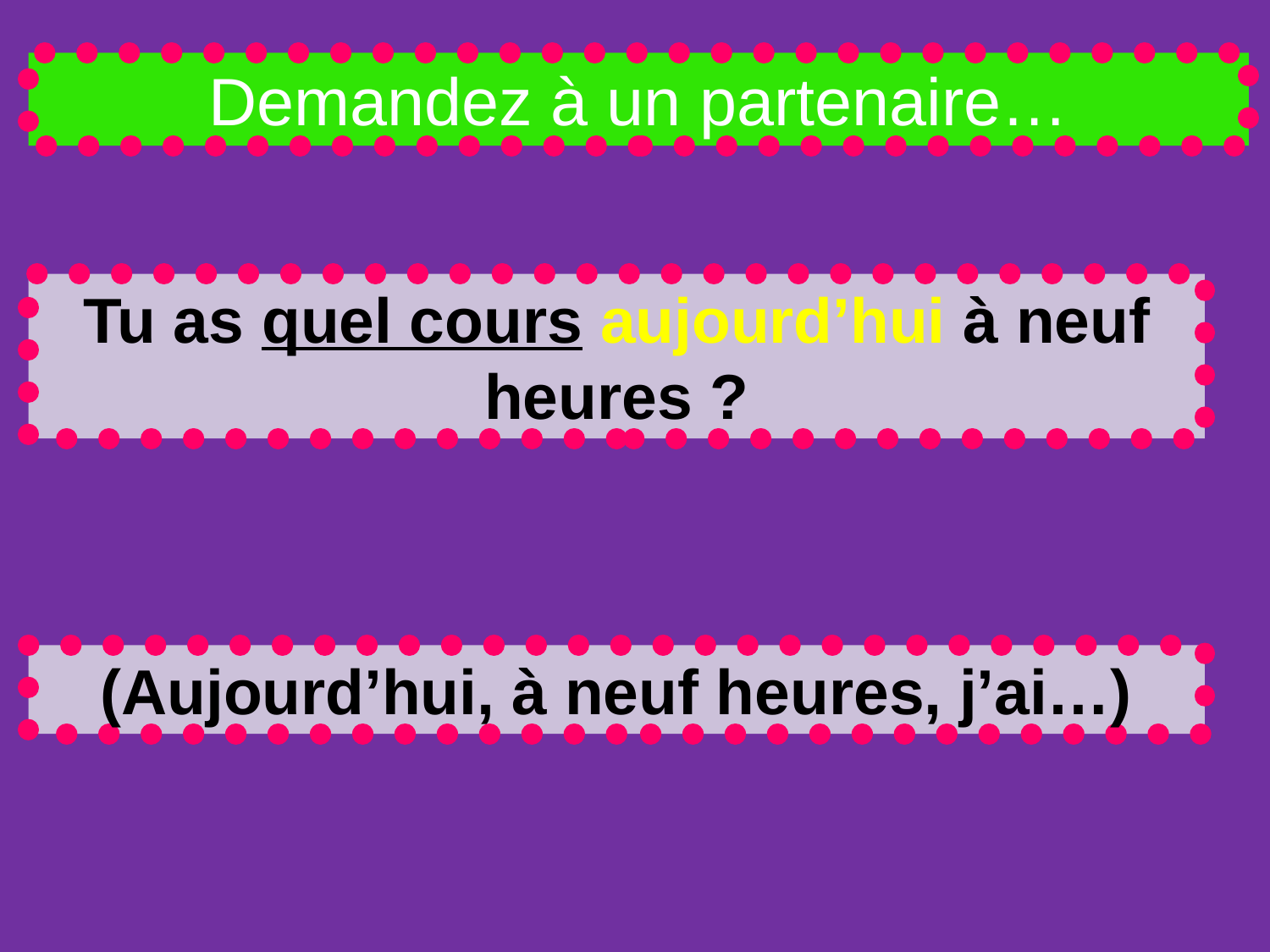

Demandez à un partenaire…
Tu as quel cours aujourd’hui à neuf heures ?
(Aujourd’hui, à neuf heures, j’ai…)